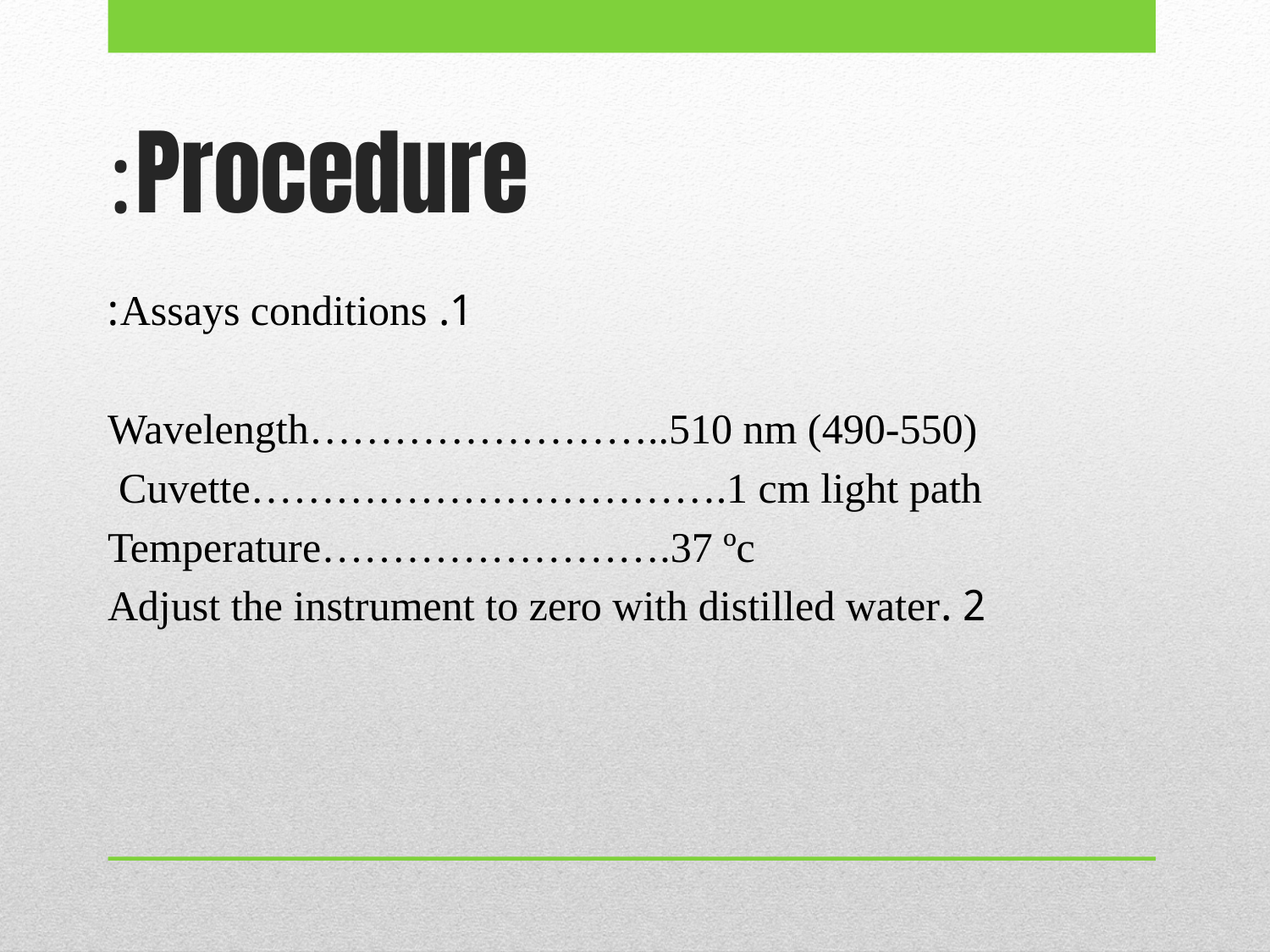

# Procedure:
1. Assays conditions:

Wavelength……………………..510 nm (490-550)
Cuvette…………………………….1 cm light path
Temperature…………………….37 ºc
2 .Adjust the instrument to zero with distilled water